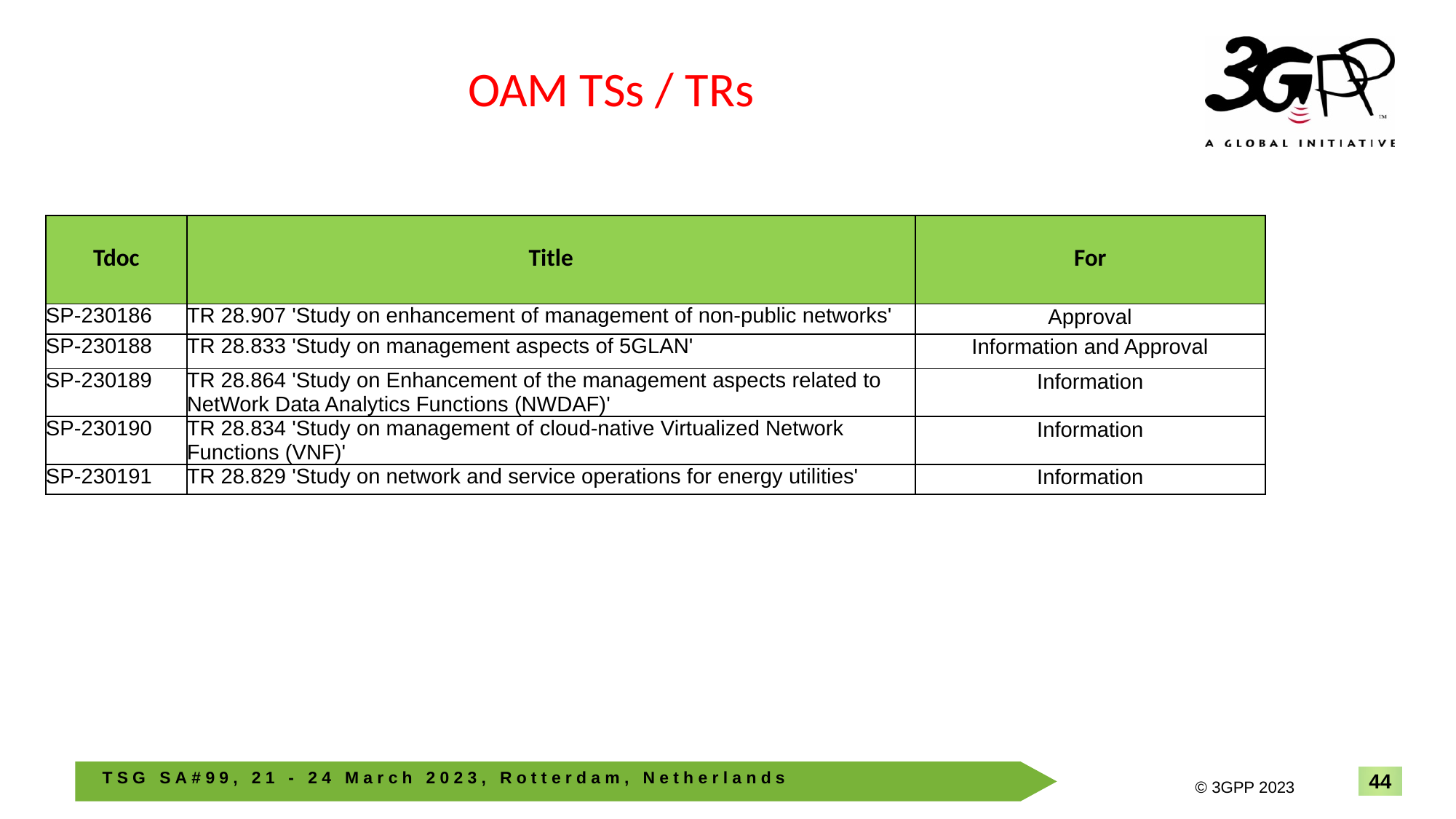

# OAM TSs / TRs
| Tdoc | Title | For |
| --- | --- | --- |
| SP-230186 | TR 28.907 'Study on enhancement of management of non-public networks' | Approval |
| SP-230188 | TR 28.833 'Study on management aspects of 5GLAN' | Information and Approval |
| SP-230189 | TR 28.864 'Study on Enhancement of the management aspects related to NetWork Data Analytics Functions (NWDAF)' | Information |
| SP-230190 | TR 28.834 'Study on management of cloud-native Virtualized Network Functions (VNF)' | Information |
| SP-230191 | TR 28.829 'Study on network and service operations for energy utilities' | Information |